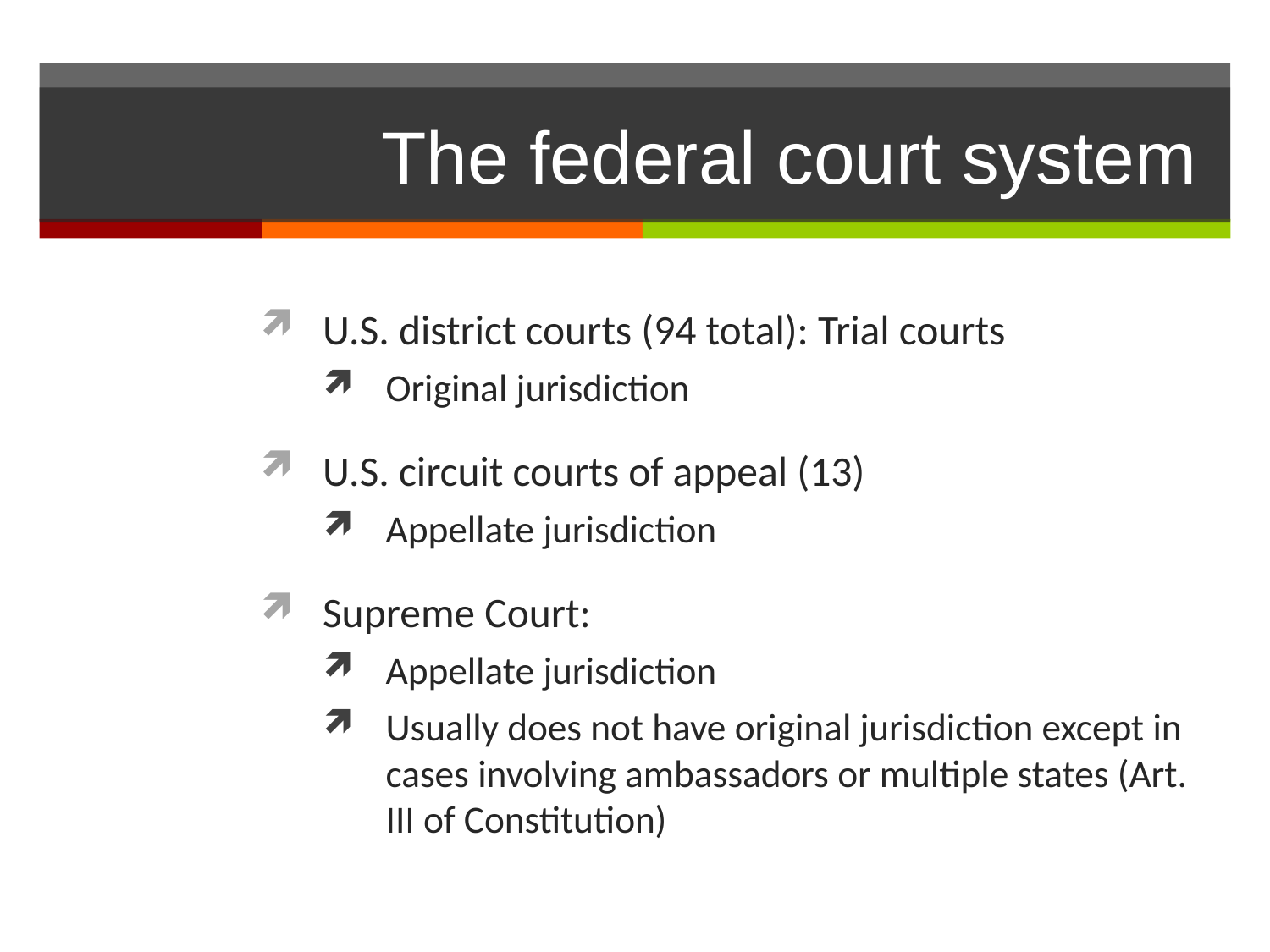

# The federal court system
U.S. district courts (94 total): Trial courts
Original jurisdiction
U.S. circuit courts of appeal (13)
Appellate jurisdiction
Supreme Court:
Appellate jurisdiction
Usually does not have original jurisdiction except in cases involving ambassadors or multiple states (Art. III of Constitution)